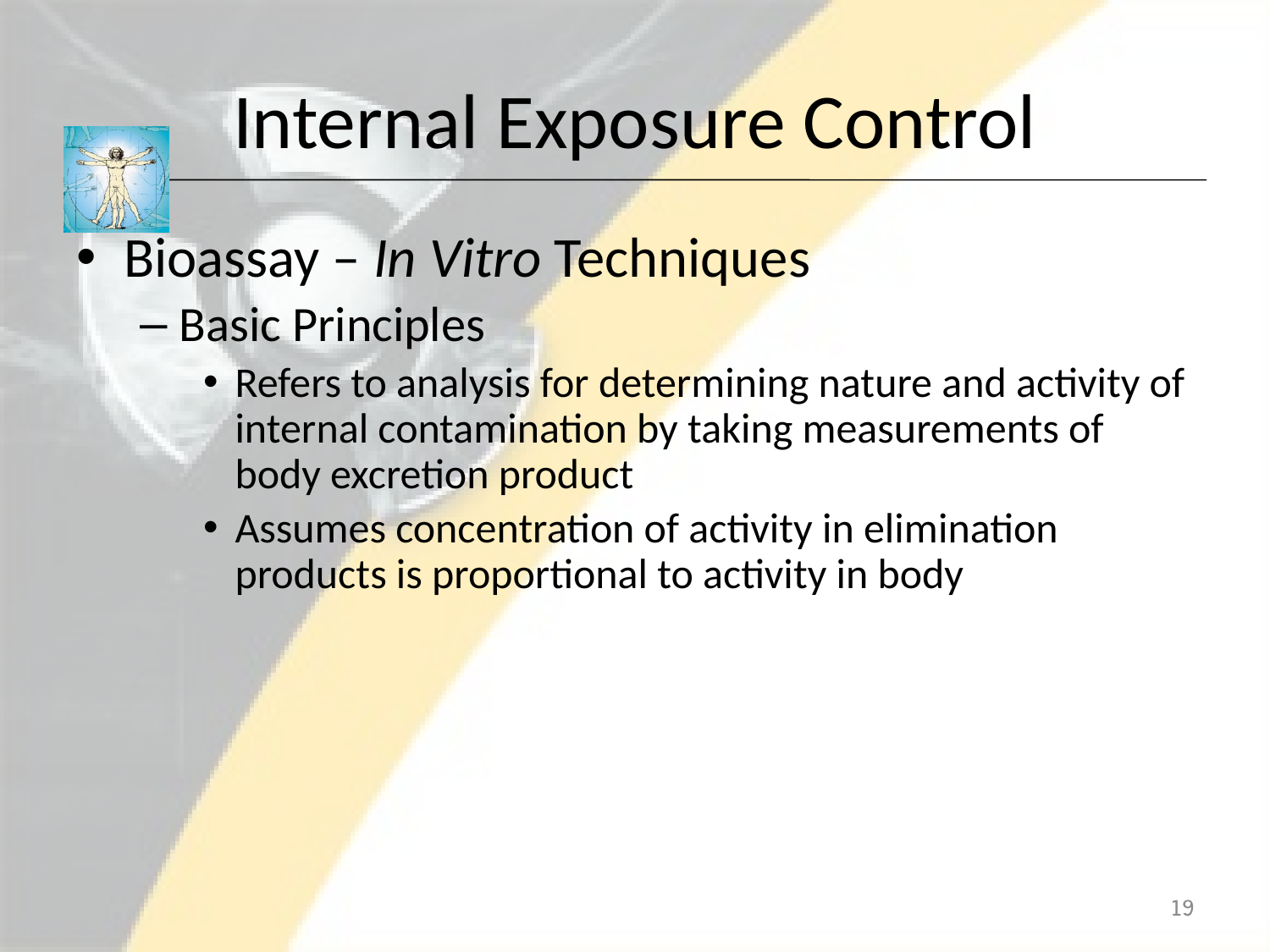

# Internal Exposure Control
Bioassay – In Vitro Techniques
Basic Principles
Refers to analysis for determining nature and activity of internal contamination by taking measurements of body excretion product
Assumes concentration of activity in elimination products is proportional to activity in body
19